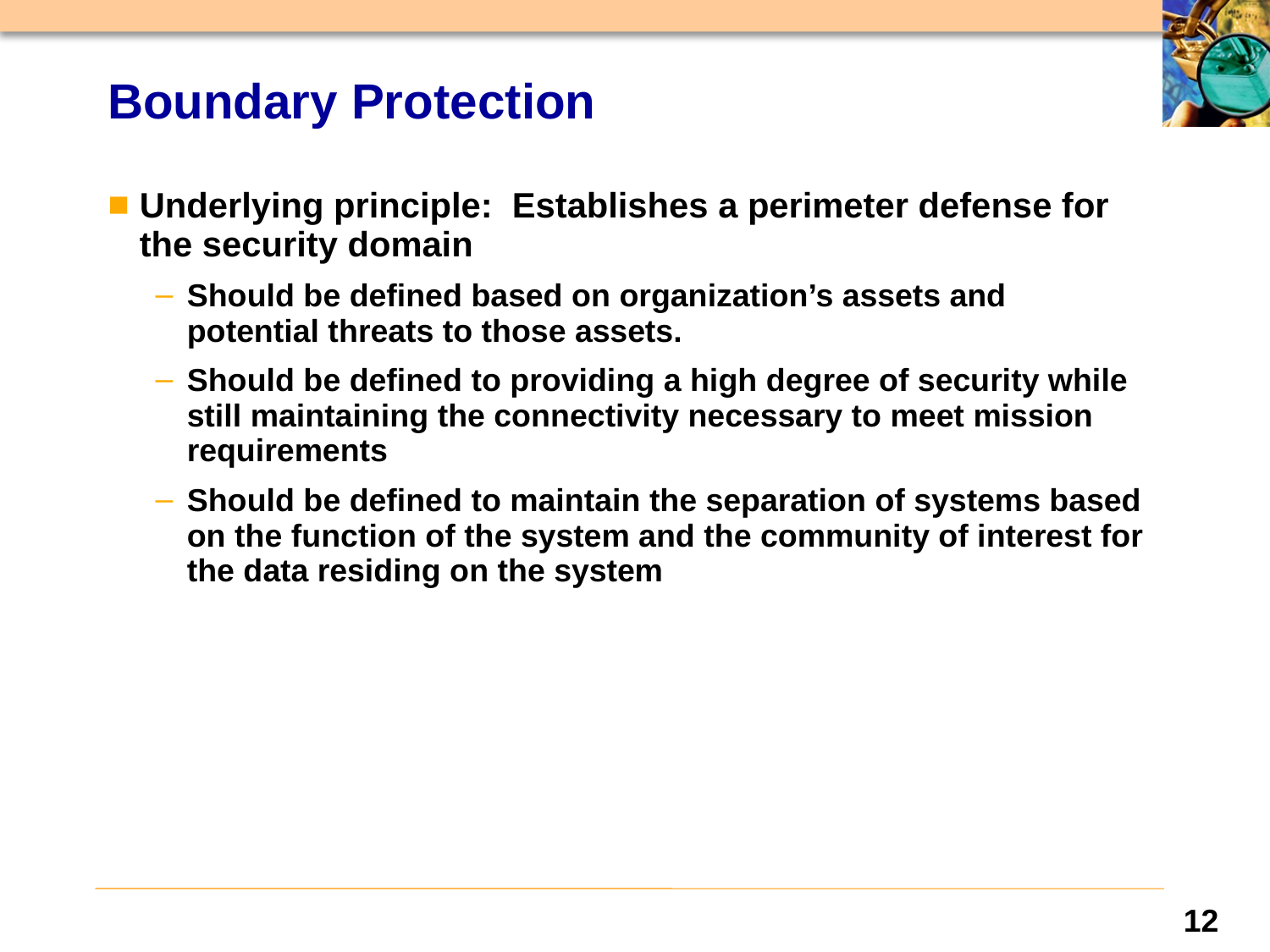

# Boundary Protection
Underlying principle:  Establishes a perimeter defense for the security domain
Should be defined based on organization’s assets and potential threats to those assets.
Should be defined to providing a high degree of security while still maintaining the connectivity necessary to meet mission requirements
Should be defined to maintain the separation of systems based on the function of the system and the community of interest for the data residing on the system